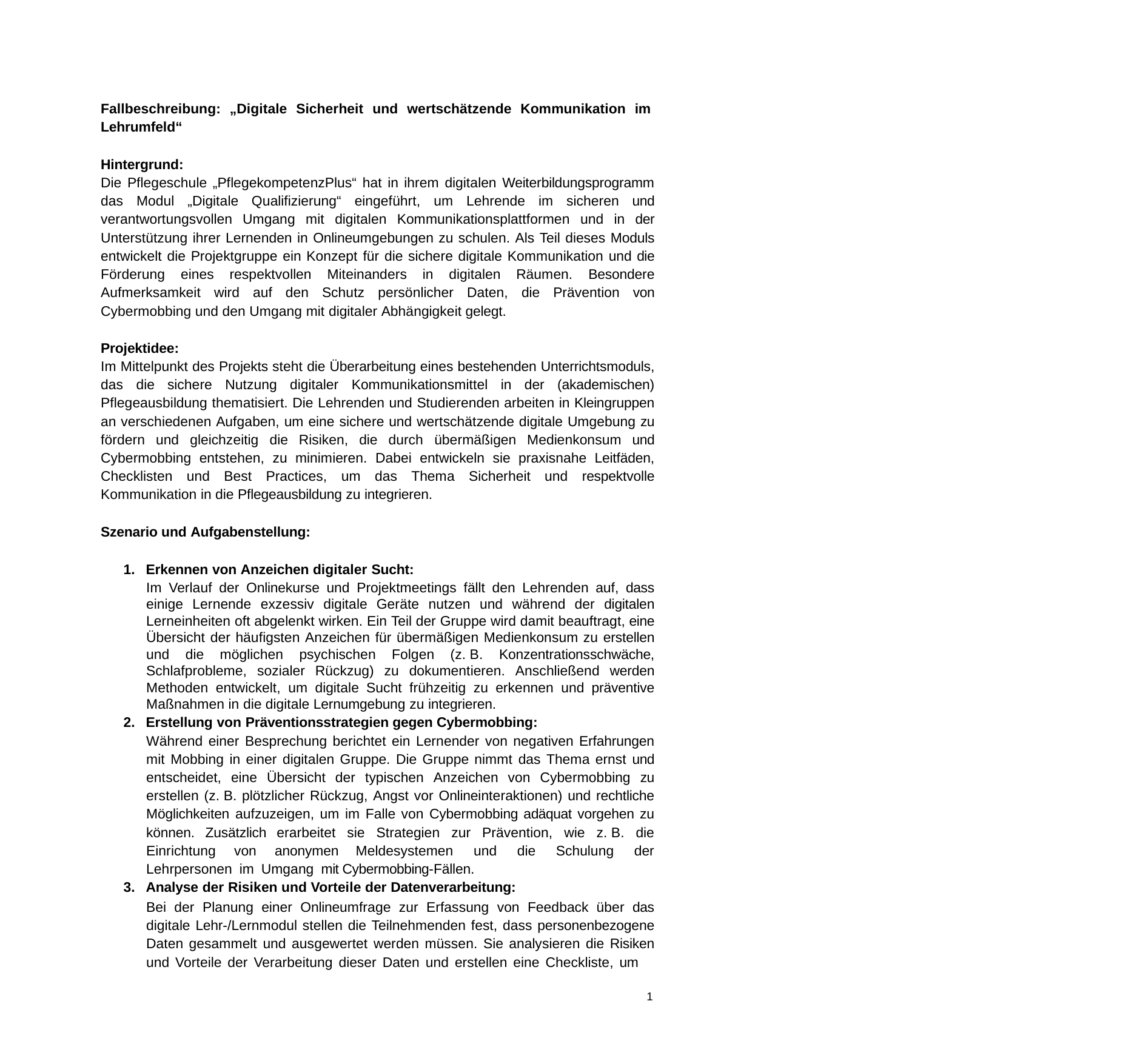

Fallbeschreibung: „Digitale Sicherheit und wertschätzende Kommunikation im Lehrumfeld“

Hintergrund:
Die Pflegeschule „PflegekompetenzPlus“ hat in ihrem digitalen Weiterbildungsprogramm das Modul „Digitale Qualifizierung“ eingeführt, um Lehrende im sicheren und verantwortungsvollen Umgang mit digitalen Kommunikationsplattformen und in der Unterstützung ihrer Lernenden in Onlineumgebungen zu schulen. Als Teil dieses Moduls entwickelt die Projektgruppe ein Konzept für die sichere digitale Kommunikation und die Förderung eines respektvollen Miteinanders in digitalen Räumen. Besondere Aufmerksamkeit wird auf den Schutz persönlicher Daten, die Prävention von Cybermobbing und den Umgang mit digitaler Abhängigkeit gelegt.

Projektidee:
Im Mittelpunkt des Projekts steht die Überarbeitung eines bestehenden Unterrichtsmoduls, das die sichere Nutzung digitaler Kommunikationsmittel in der (akademischen) Pflegeausbildung thematisiert. Die Lehrenden und Studierenden arbeiten in Kleingruppen an verschiedenen Aufgaben, um eine sichere und wertschätzende digitale Umgebung zu fördern und gleichzeitig die Risiken, die durch übermäßigen Medienkonsum und Cybermobbing entstehen, zu minimieren. Dabei entwickeln sie praxisnahe Leitfäden, Checklisten und Best Practices, um das Thema Sicherheit und respektvolle Kommunikation in die Pflegeausbildung zu integrieren.

Szenario und Aufgabenstellung:

Erkennen von Anzeichen digitaler Sucht:
Im Verlauf der Onlinekurse und Projektmeetings fällt den Lehrenden auf, dass einige Lernende exzessiv digitale Geräte nutzen und während der digitalen Lerneinheiten oft abgelenkt wirken. Ein Teil der Gruppe wird damit beauftragt, eine Übersicht der häufigsten Anzeichen für übermäßigen Medienkonsum zu erstellen und die möglichen psychischen Folgen (z. B. Konzentrationsschwäche, Schlafprobleme, sozialer Rückzug) zu dokumentieren. Anschließend werden Methoden entwickelt, um digitale Sucht frühzeitig zu erkennen und präventive Maßnahmen in die digitale Lernumgebung zu integrieren.
Erstellung von Präventionsstrategien gegen Cybermobbing:
Während einer Besprechung berichtet ein Lernender von negativen Erfahrungen mit Mobbing in einer digitalen Gruppe. Die Gruppe nimmt das Thema ernst und entscheidet, eine Übersicht der typischen Anzeichen von Cybermobbing zu erstellen (z. B. plötzlicher Rückzug, Angst vor Onlineinteraktionen) und rechtliche Möglichkeiten aufzuzeigen, um im Falle von Cybermobbing adäquat vorgehen zu können. Zusätzlich erarbeitet sie Strategien zur Prävention, wie z. B. die Einrichtung von anonymen Meldesystemen und die Schulung der Lehrpersonen im Umgang mit Cybermobbing-Fällen.
Analyse der Risiken und Vorteile der Datenverarbeitung:
Bei der Planung einer Onlineumfrage zur Erfassung von Feedback über das digitale Lehr-/Lernmodul stellen die Teilnehmenden fest, dass personenbezogene Daten gesammelt und ausgewertet werden müssen. Sie analysieren die Risiken und Vorteile der Verarbeitung dieser Daten und erstellen eine Checkliste, um
1